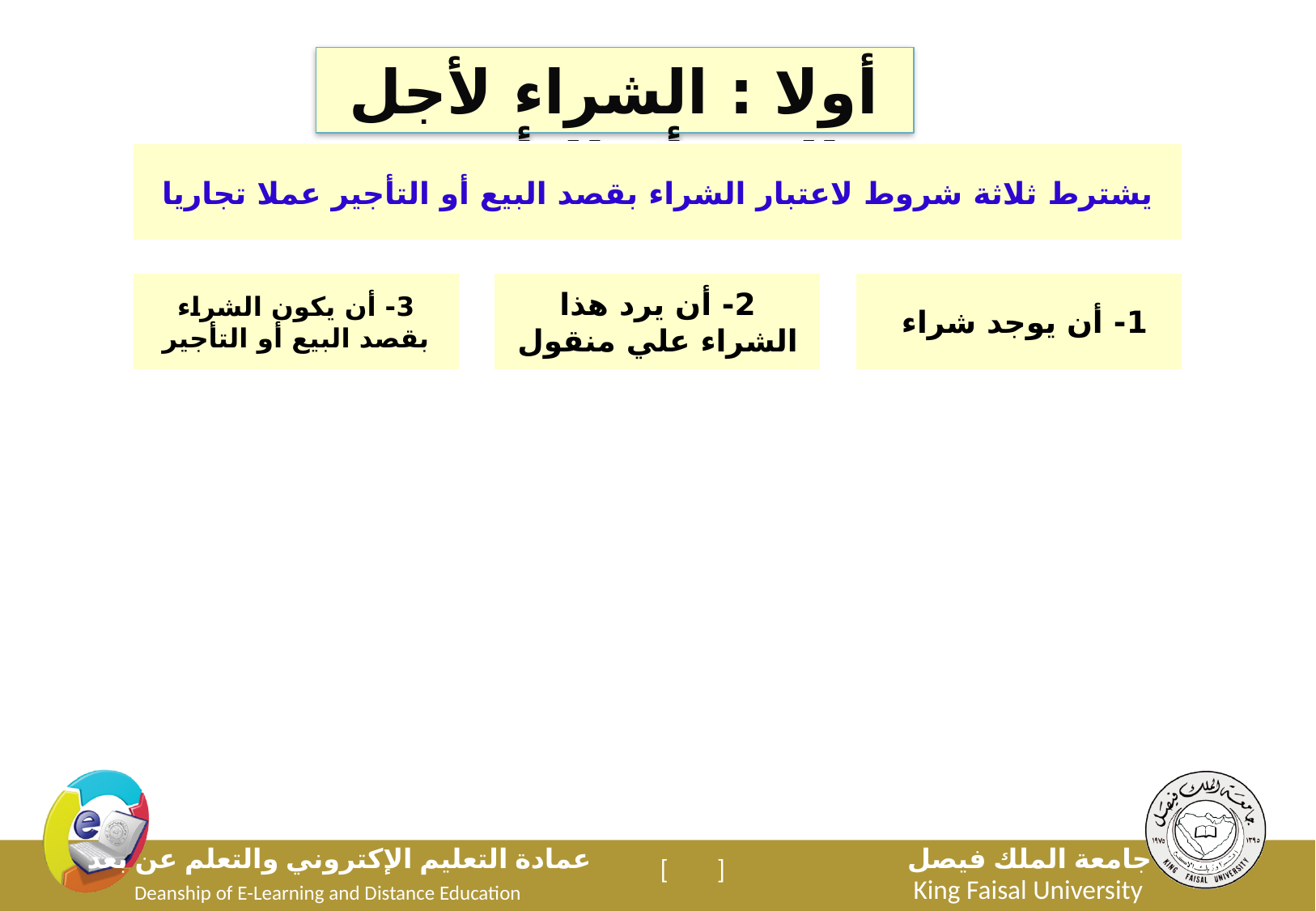

أولا : الشراء لأجل البيع أو التأجير
2- أن يرد هذا الشراء علي منقول
1- أن يوجد شراء